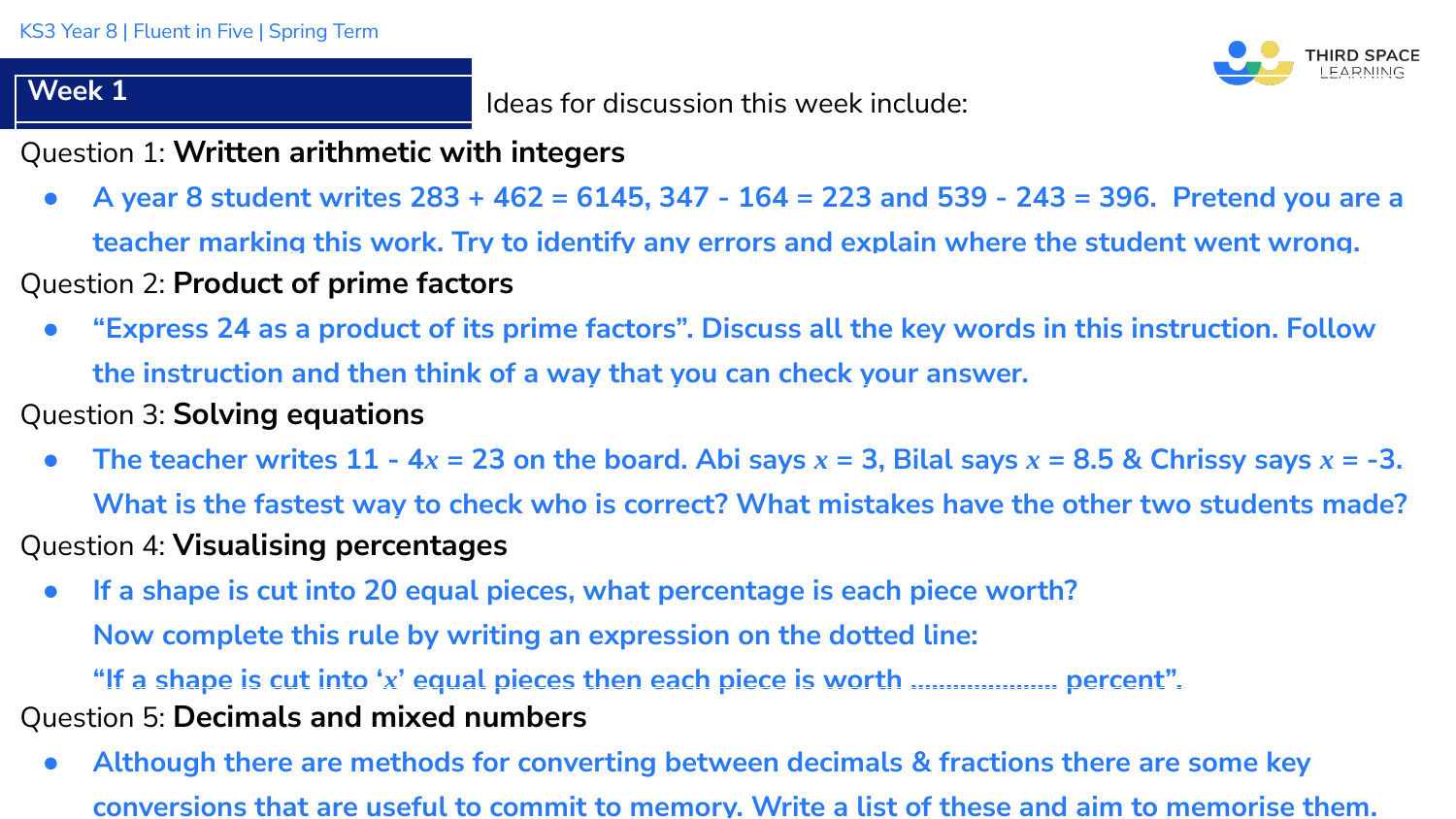

Week 1
| Ideas for discussion this week include: |
| --- |
| Question 1: Written arithmetic with integers A year 8 student writes 283 + 462 = 6145, 347 - 164 = 223 and 539 - 243 = 396. Pretend you are a teacher marking this work. Try to identify any errors and explain where the student went wrong. |
| Question 2: Product of prime factors “Express 24 as a product of its prime factors”. Discuss all the key words in this instruction. Follow the instruction and then think of a way that you can check your answer. |
| Question 3: Solving equations The teacher writes 11 - 4x = 23 on the board. Abi says x = 3, Bilal says x = 8.5 & Chrissy says x = -3. What is the fastest way to check who is correct? What mistakes have the other two students made? |
| Question 4: Visualising percentages If a shape is cut into 20 equal pieces, what percentage is each piece worth? Now complete this rule by writing an expression on the dotted line: “If a shape is cut into ‘x’ equal pieces then each piece is worth ………………… percent”. |
| Question 5: Decimals and mixed numbers Although there are methods for converting between decimals & fractions there are some key conversions that are useful to commit to memory. Write a list of these and aim to memorise them. |